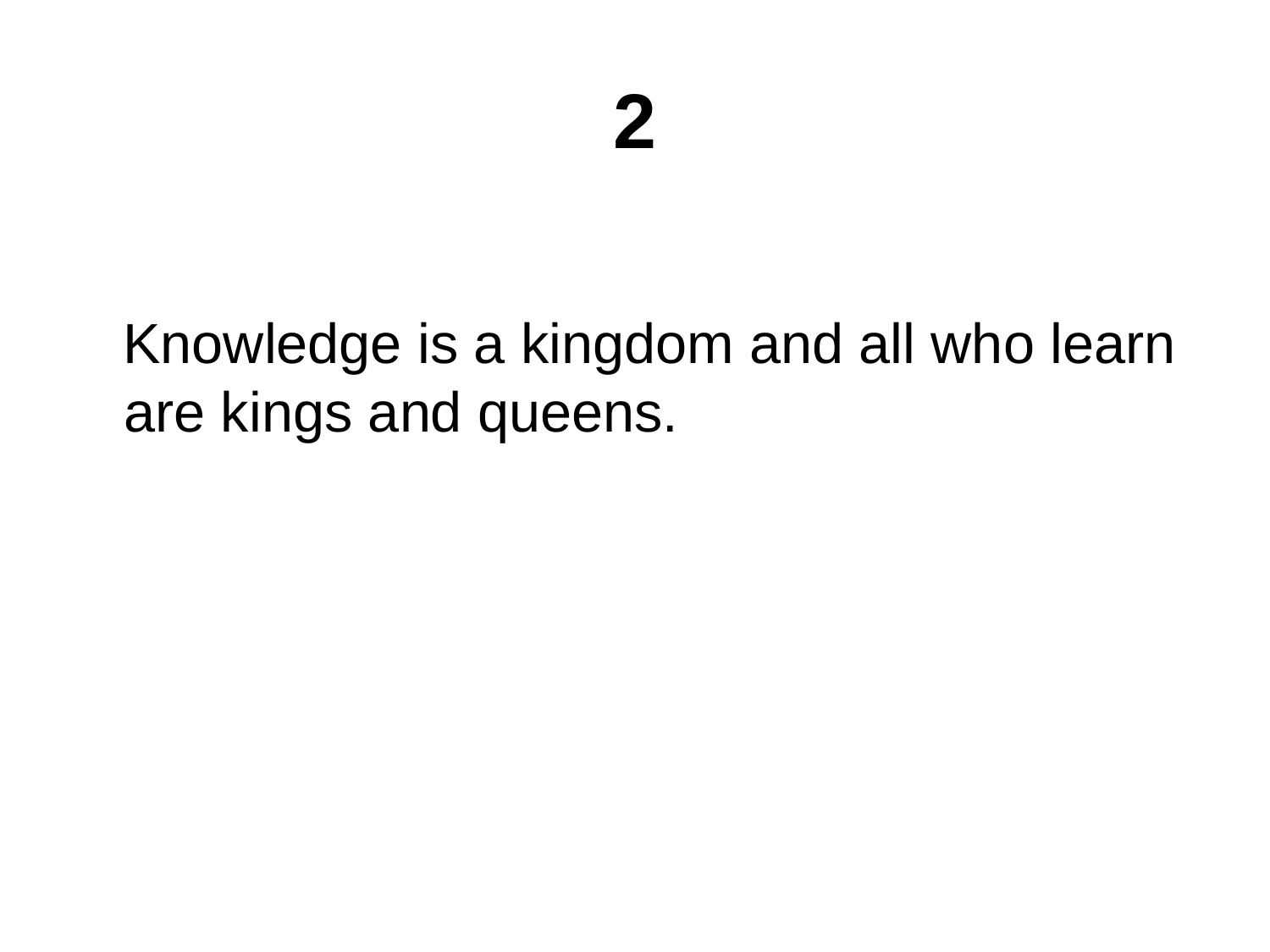

# 2

   Knowledge is a kingdom and all who learn are kings and queens.